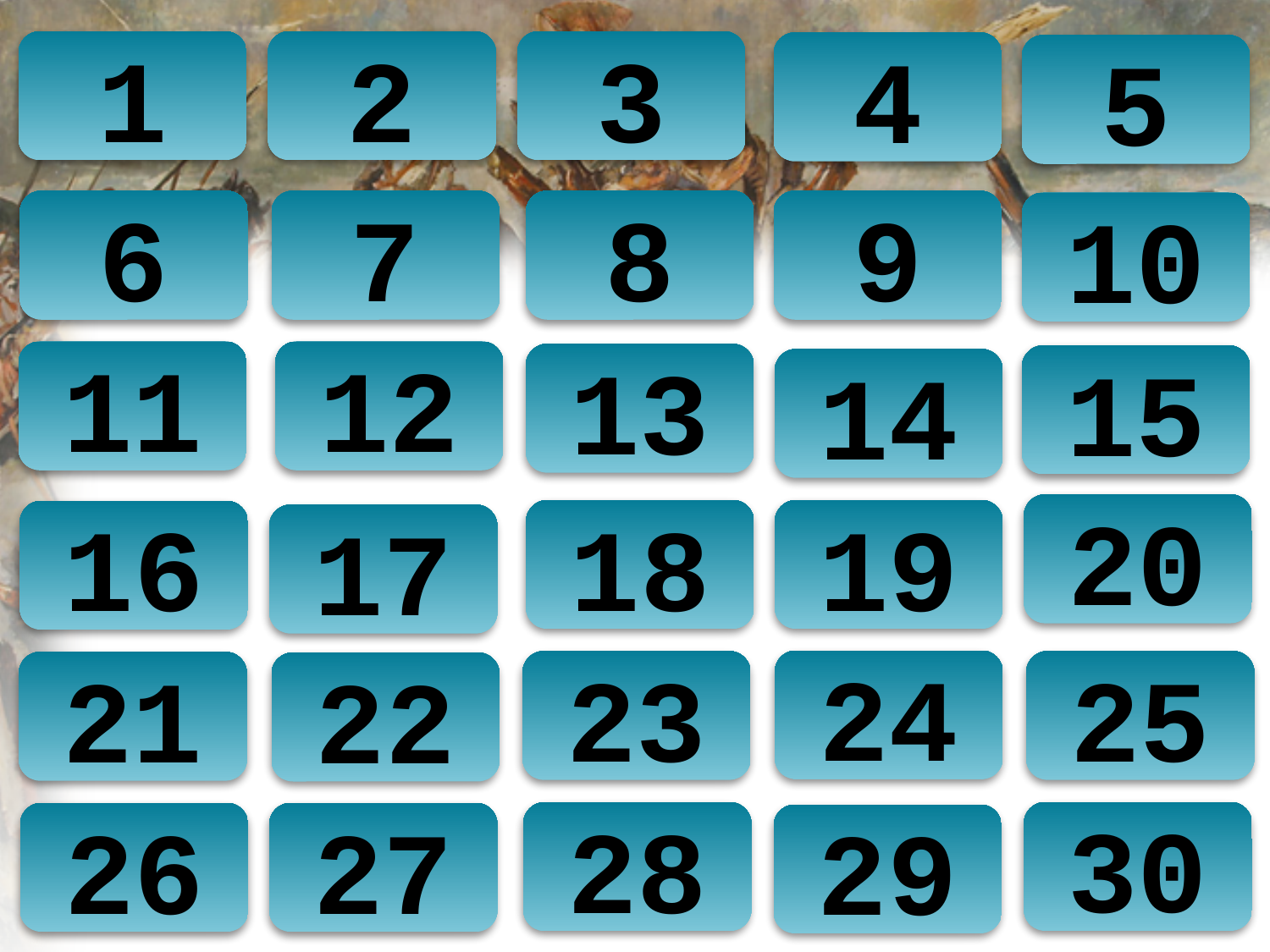

1
2
3
4
5
6
7
8
9
10
11
12
13
15
14
20
18
19
16
17
24
23
25
21
22
30
28
26
27
29